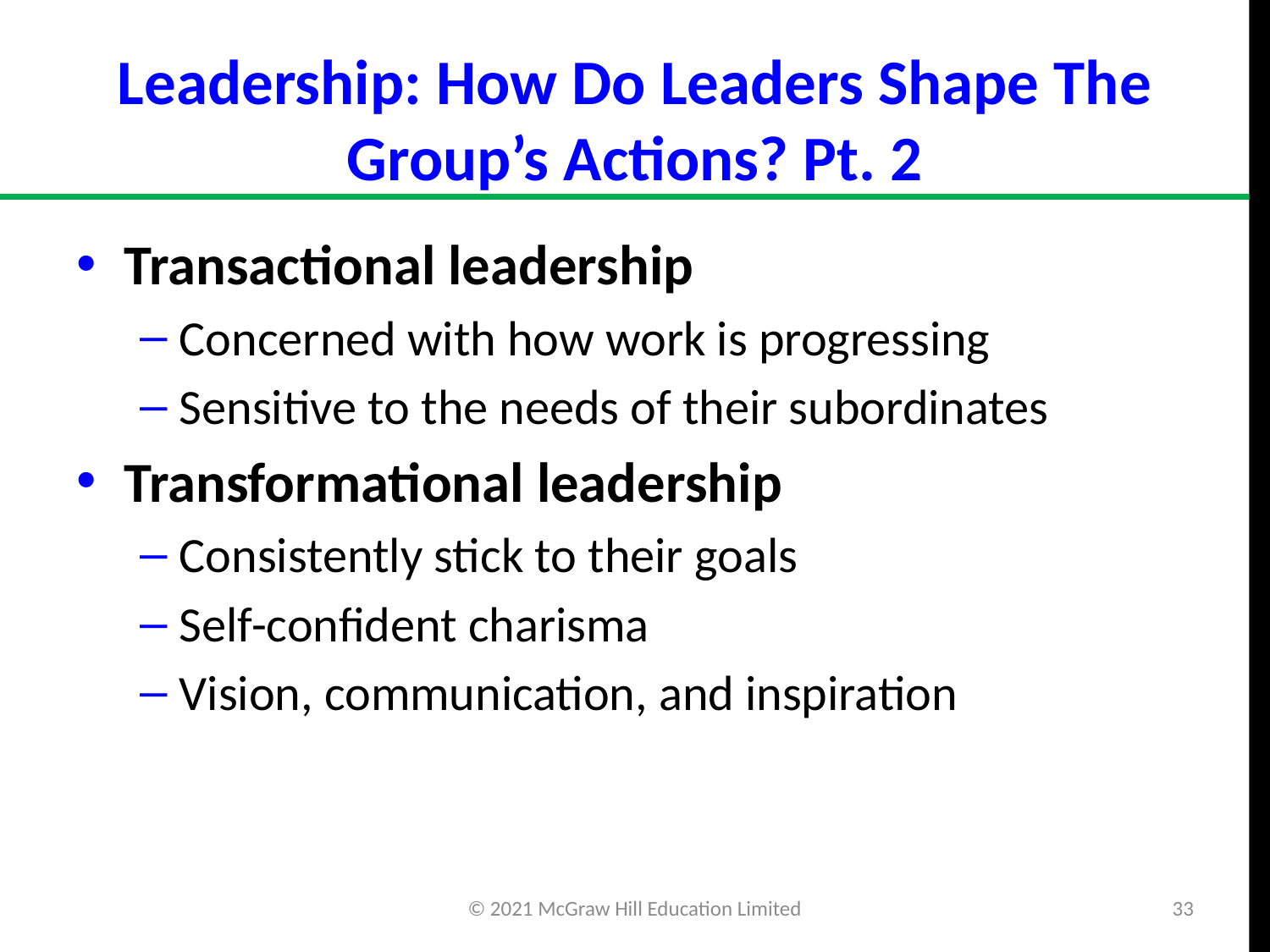

# Leadership: How Do Leaders Shape The Group’s Actions? Pt. 2
Transactional leadership
Concerned with how work is progressing
Sensitive to the needs of their subordinates
Transformational leadership
Consistently stick to their goals
Self-confident charisma
Vision, communication, and inspiration
© 2021 McGraw Hill Education Limited
33